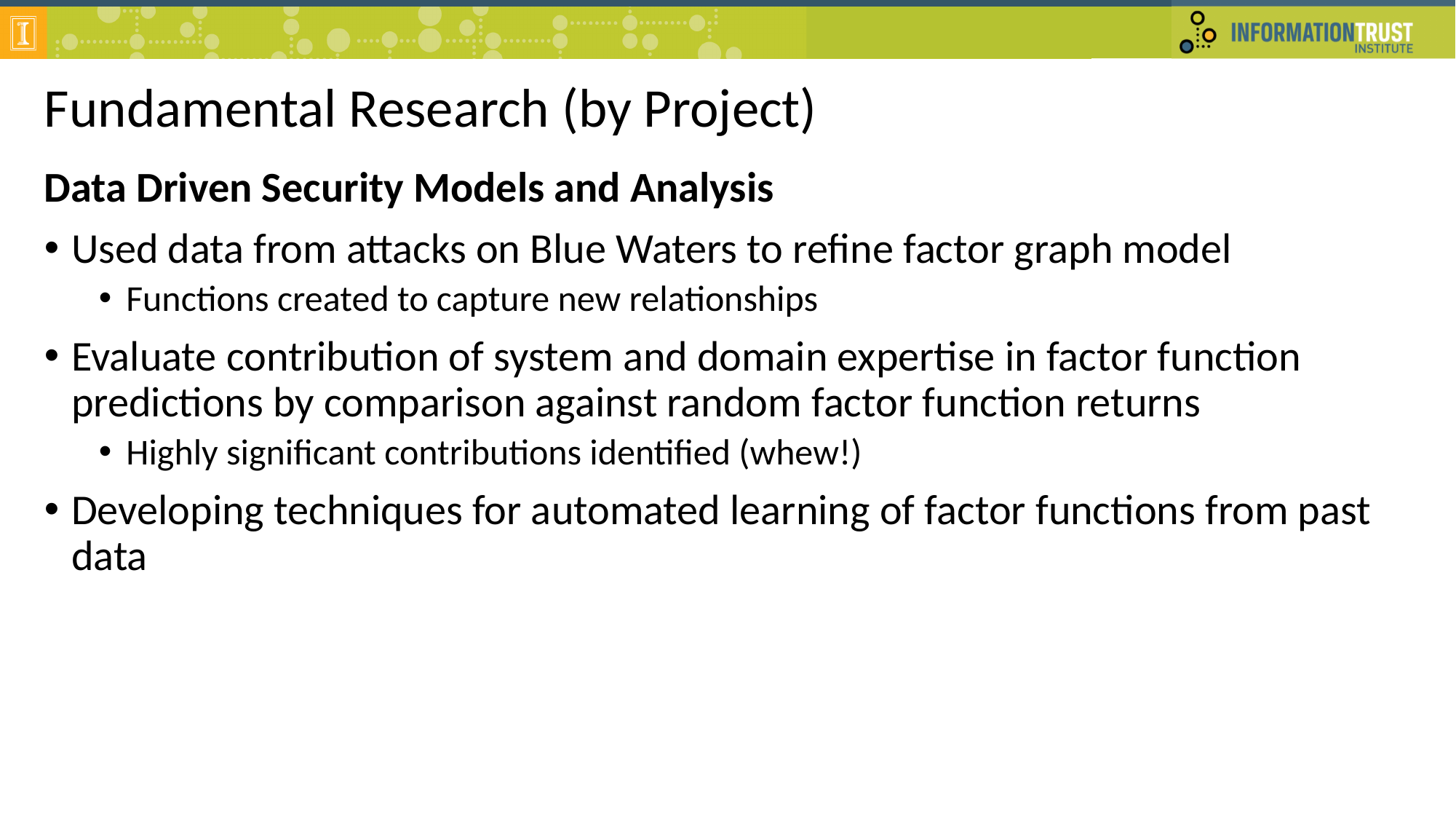

# Fundamental Research (by Project)
Data Driven Security Models and Analysis
Used data from attacks on Blue Waters to refine factor graph model
Functions created to capture new relationships
Evaluate contribution of system and domain expertise in factor function predictions by comparison against random factor function returns
Highly significant contributions identified (whew!)
Developing techniques for automated learning of factor functions from past data